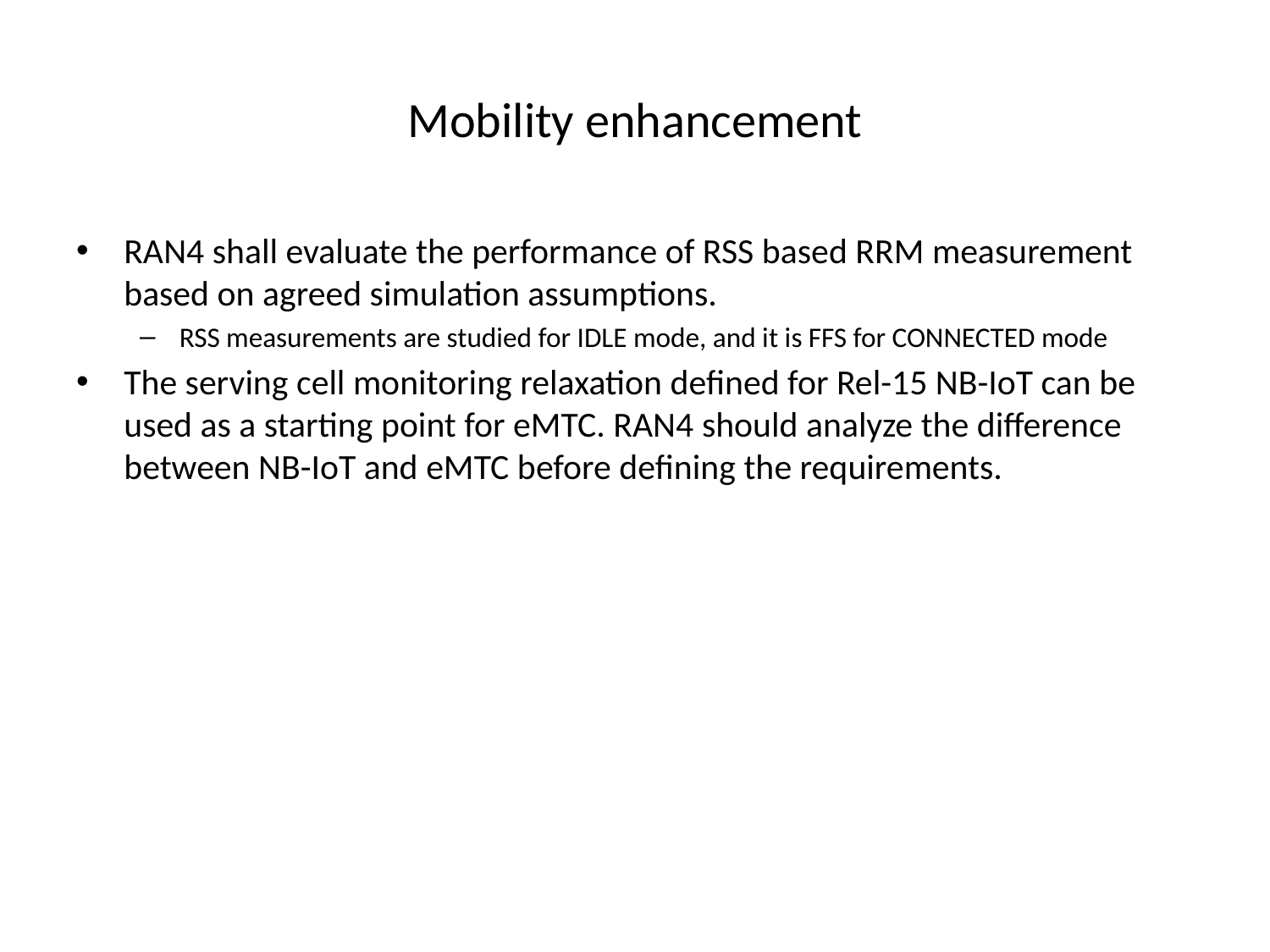

# Mobility enhancement
RAN4 shall evaluate the performance of RSS based RRM measurement based on agreed simulation assumptions.
RSS measurements are studied for IDLE mode, and it is FFS for CONNECTED mode
The serving cell monitoring relaxation defined for Rel-15 NB-IoT can be used as a starting point for eMTC. RAN4 should analyze the difference between NB-IoT and eMTC before defining the requirements.